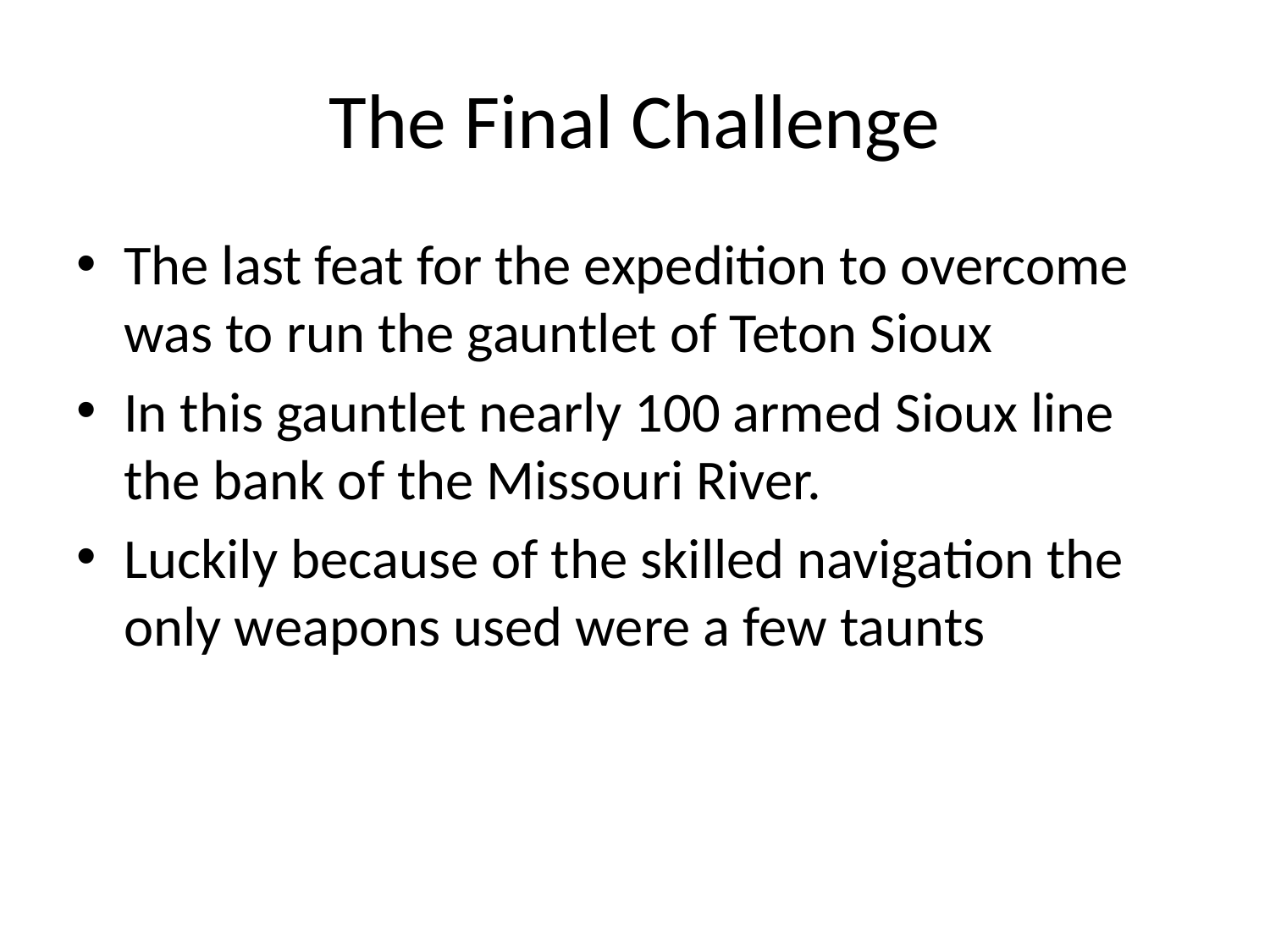

# The Final Challenge
The last feat for the expedition to overcome was to run the gauntlet of Teton Sioux
In this gauntlet nearly 100 armed Sioux line the bank of the Missouri River.
Luckily because of the skilled navigation the only weapons used were a few taunts